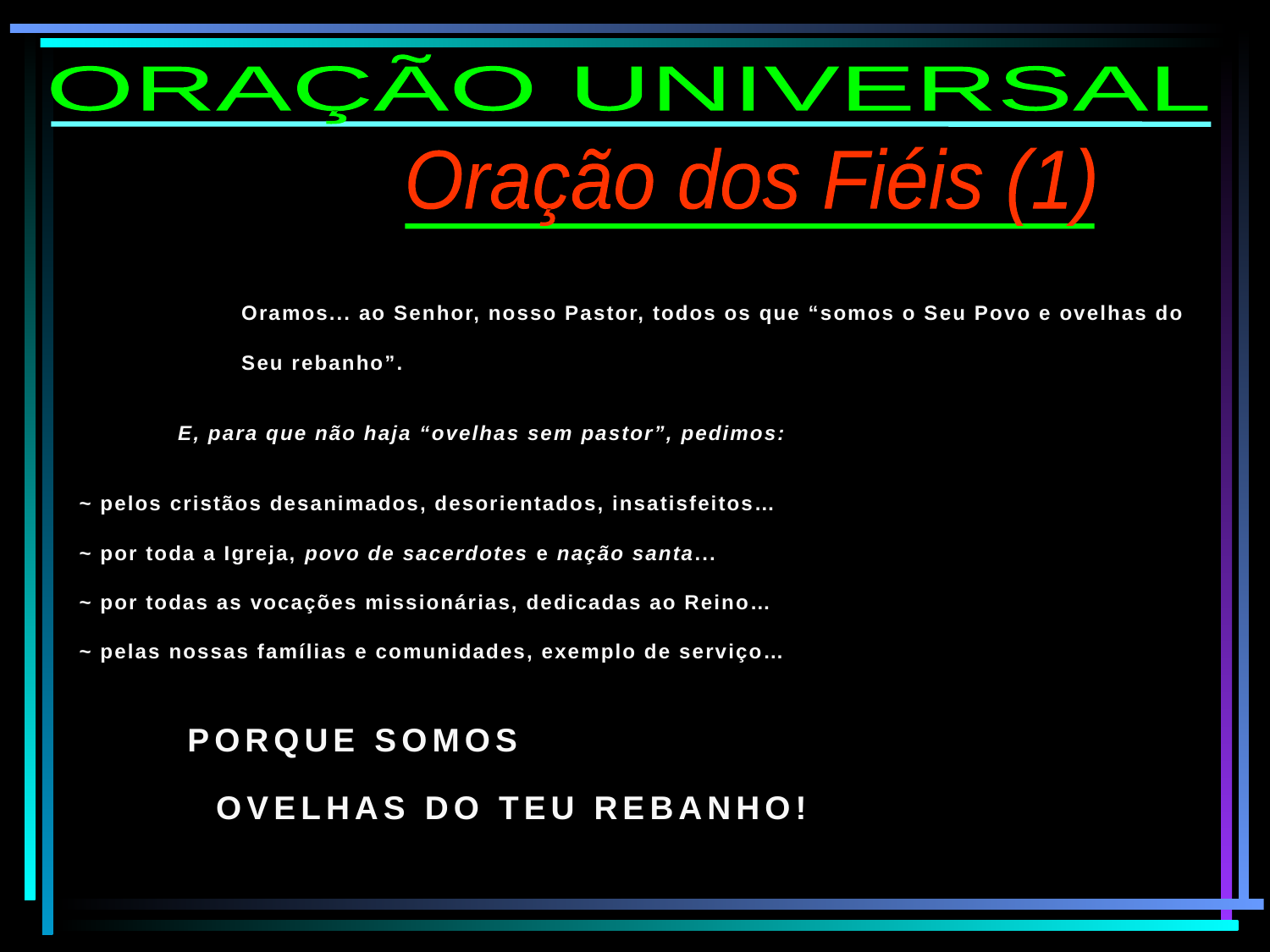

ORAÇÃO UNIVERSAL

Oração dos Fiéis (1)

Oramos... ao Senhor, nosso Pastor, todos os que “somos o Seu Povo e ovelhas do Seu rebanho”.
E, para que não haja “ovelhas sem pastor”, pedimos:
~ pelos cristãos desanimados, desorientados, insatisfeitos…
~ por toda a Igreja, povo de sacerdotes e nação santa...
~ por todas as vocações missionárias, dedicadas ao Reino…
~ pelas nossas famílias e comunidades, exemplo de serviço…
Porque somos
  ovelhas do teu rebanho!